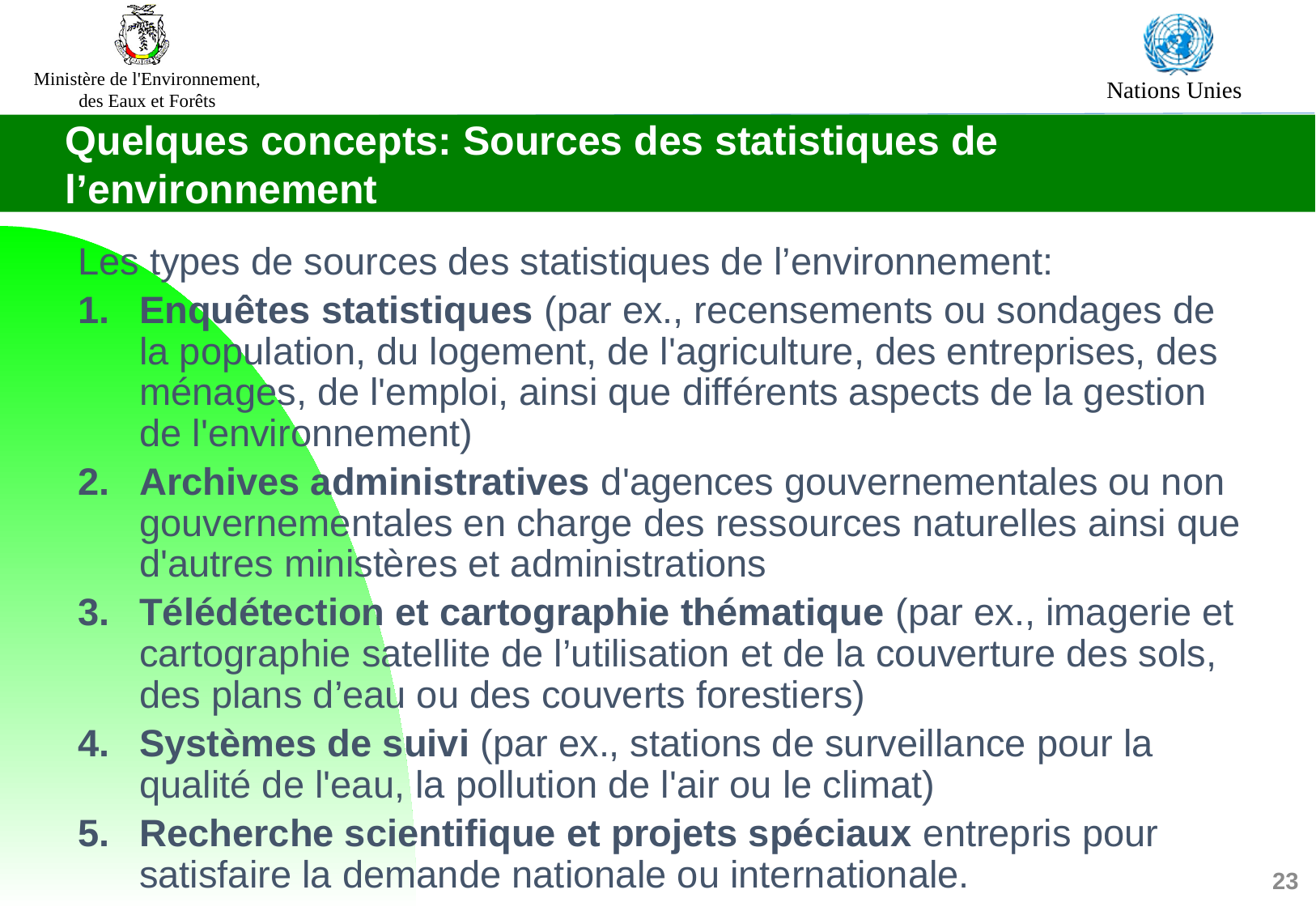

Quelques concepts: Sources des statistiques de l’environnement

Les types de sources des statistiques de l’environnement:
Enquêtes statistiques (par ex., recensements ou sondages de la population, du logement, de l'agriculture, des entreprises, des ménages, de l'emploi, ainsi que différents aspects de la gestion de l'environnement)
Archives administratives d'agences gouvernementales ou non gouvernementales en charge des ressources naturelles ainsi que d'autres ministères et administrations
Télédétection et cartographie thématique (par ex., imagerie et cartographie satellite de l’utilisation et de la couverture des sols, des plans d’eau ou des couverts forestiers)
Systèmes de suivi (par ex., stations de surveillance pour la qualité de l'eau, la pollution de l'air ou le climat)
Recherche scientifique et projets spéciaux entrepris pour satisfaire la demande nationale ou internationale.

23